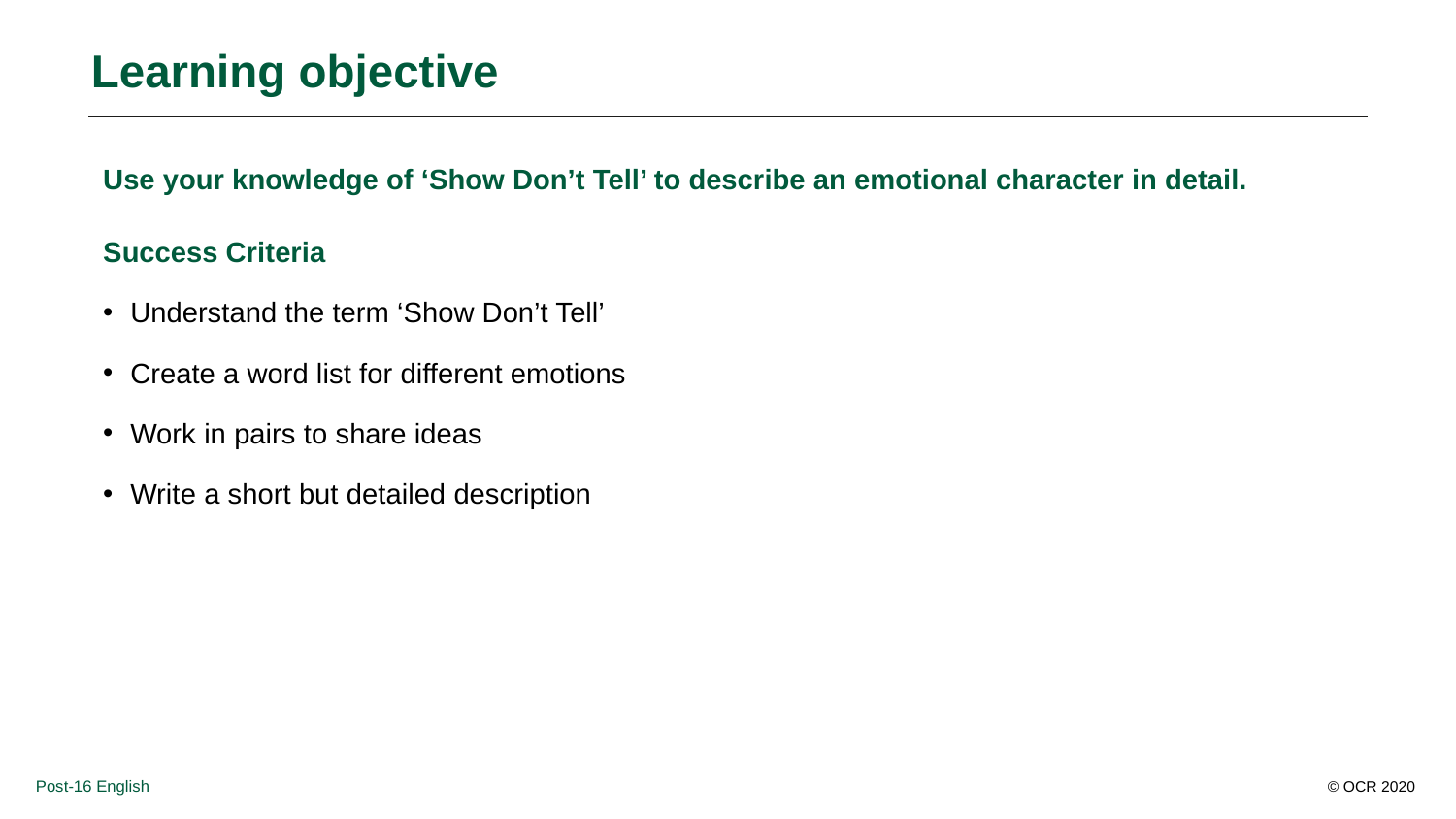

# Learning objective

Use your knowledge of ‘Show Don’t Tell’ to describe an emotional character in detail.

Success Criteria
Understand the term ‘Show Don’t Tell’
Create a word list for different emotions
Work in pairs to share ideas
Write a short but detailed description
Post-16 English
© OCR 2020